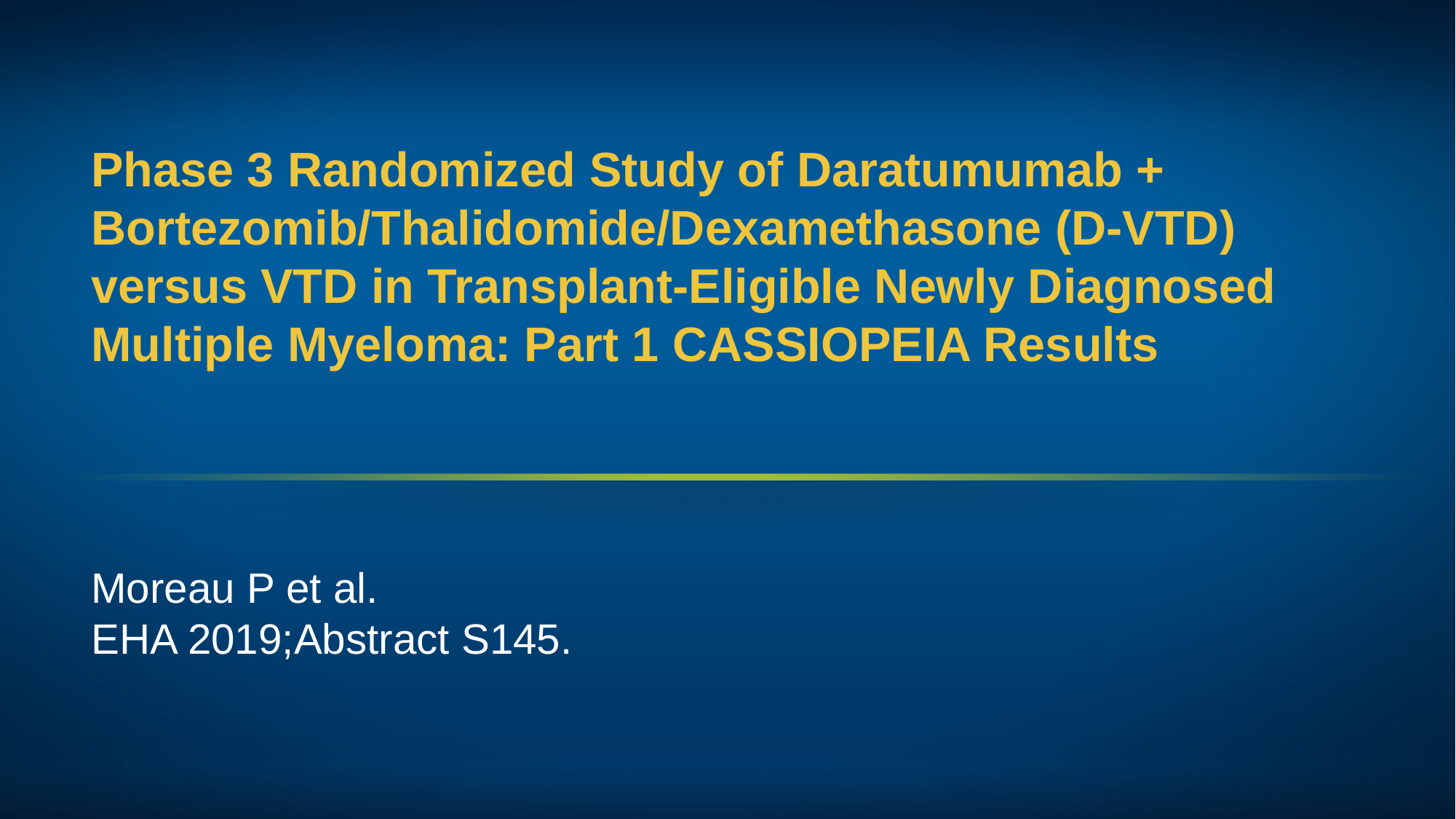

# Phase 3 Randomized Study of Daratumumab + Bortezomib/Thalidomide/Dexamethasone (D-VTD) versus VTD in Transplant-Eligible Newly Diagnosed Multiple Myeloma: Part 1 CASSIOPEIA Results
Moreau P et al.
EHA 2019;Abstract S145.